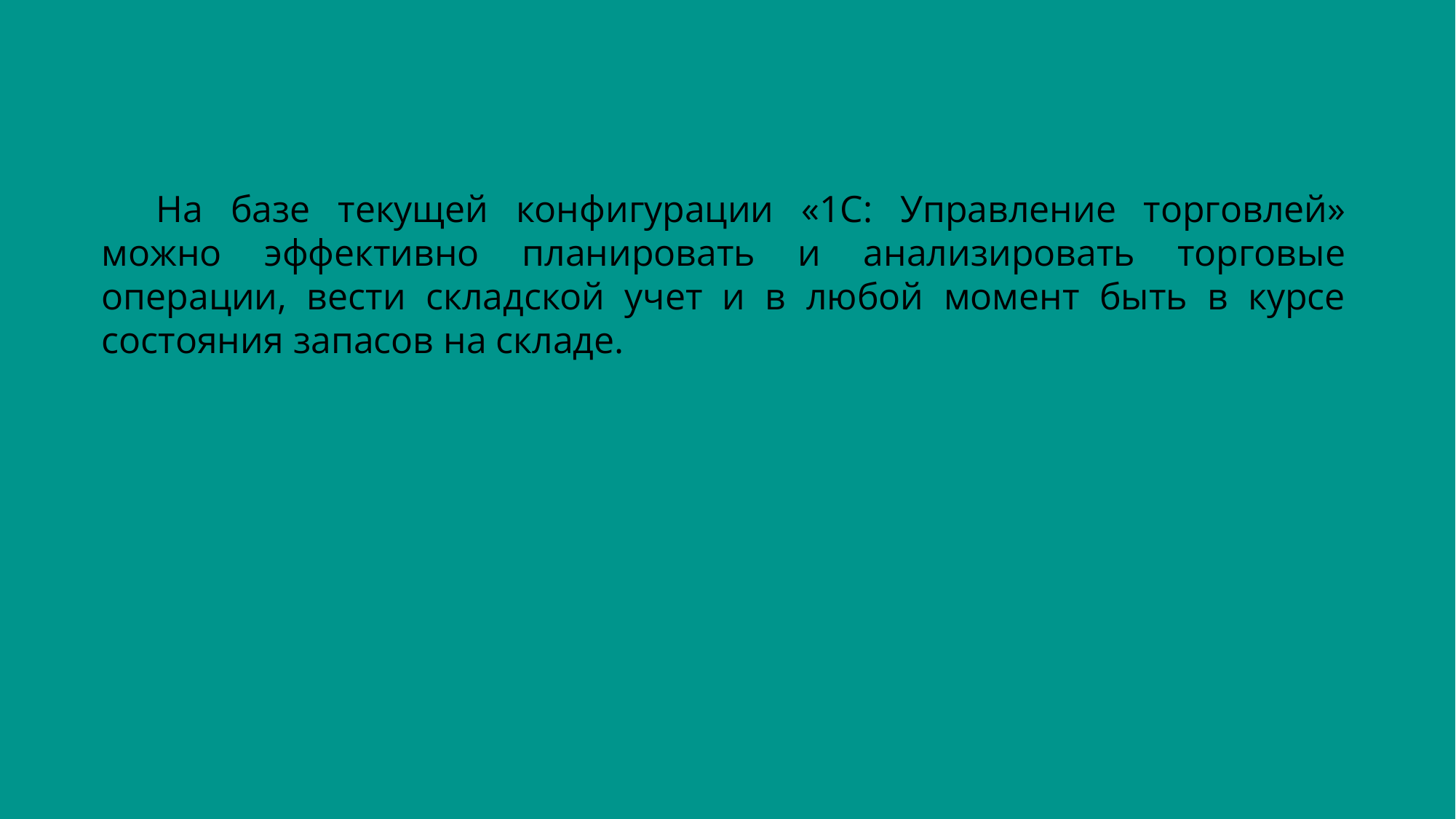

На базе текущей конфигурации «1С: Управление торговлей» можно эффективно планировать и анализировать торговые операции, вести складской учет и в любой момент быть в курсе состояния запасов на складе.